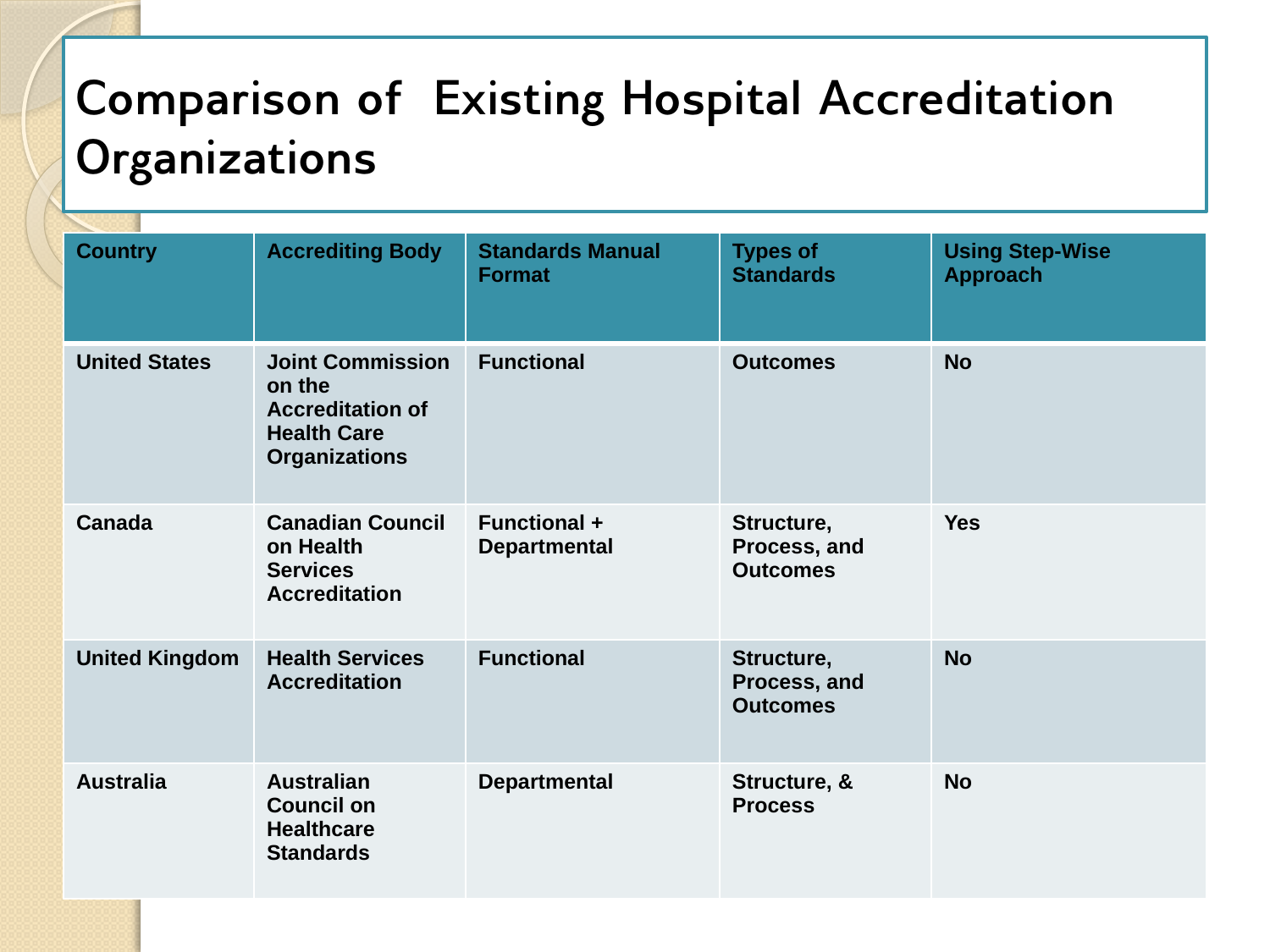

# Comparison of  Existing Hospital Accreditation Organizations
| Country | Accrediting Body | Standards Manual Format | Types of Standards | Using Step-Wise Approach |
| --- | --- | --- | --- | --- |
| United States | Joint Commission on the Accreditation of Health Care Organizations | Functional | Outcomes | No |
| Canada | Canadian Council on Health Services Accreditation | Functional + Departmental | Structure, Process, and Outcomes | Yes |
| United Kingdom | Health Services Accreditation | Functional | Structure, Process, and Outcomes | No |
| Australia | Australian Council on Healthcare Standards | Departmental | Structure, & Process | No |